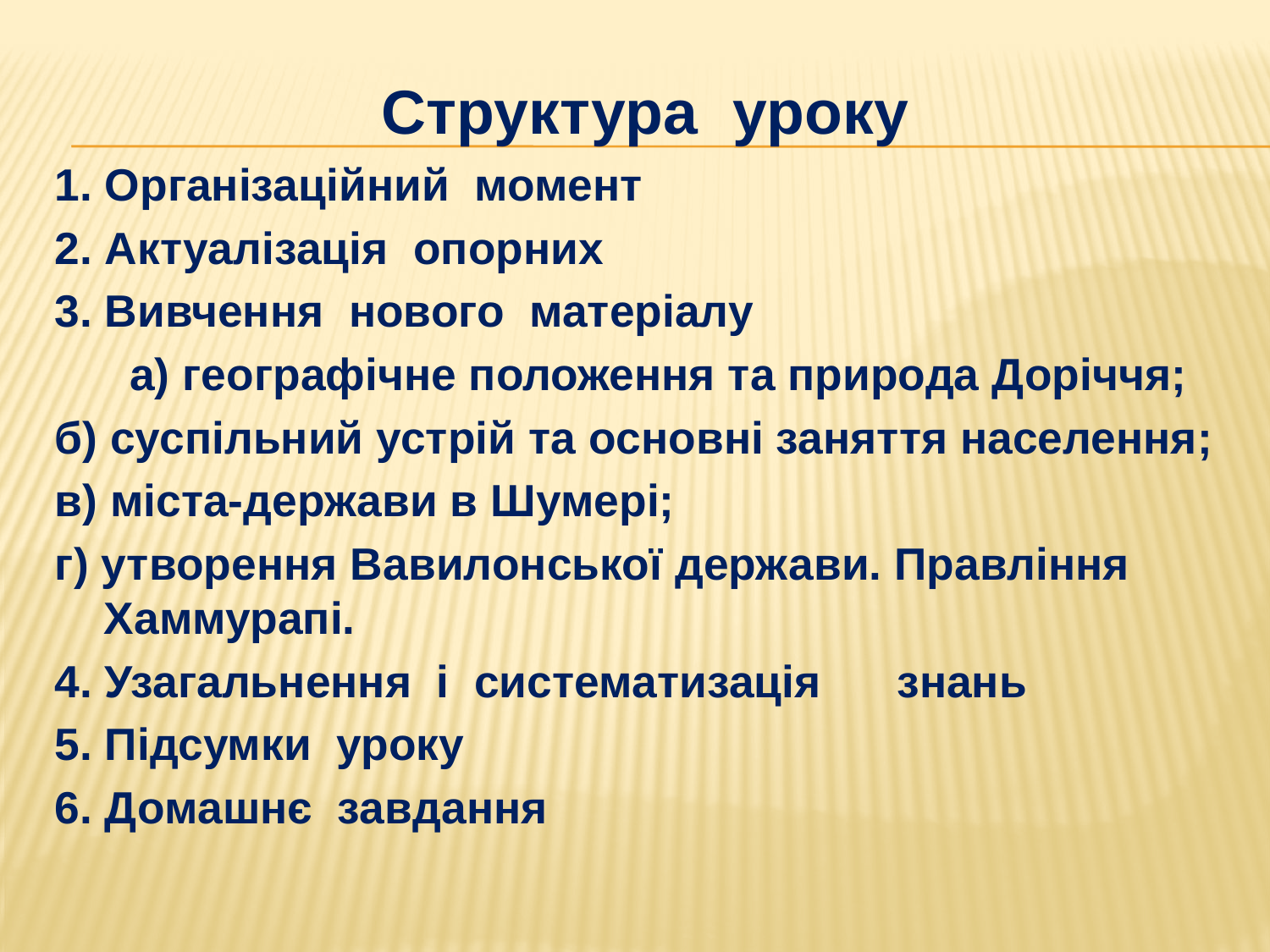

Структура  уроку
1. Організаційний  момент
2. Актуалізація  опорних
3. Вивчення  нового  матеріалу
      а) географічне положення та природа Доріччя;
б) суспільний устрій та основні заняття населення;
в) міста-держави в Шумері;
г) утворення Вавилонської держави. Правління Хаммурапі.
4. Узагальнення  і  систематизація      знань
5. Підсумки  уроку
6. Домашнє  завдання